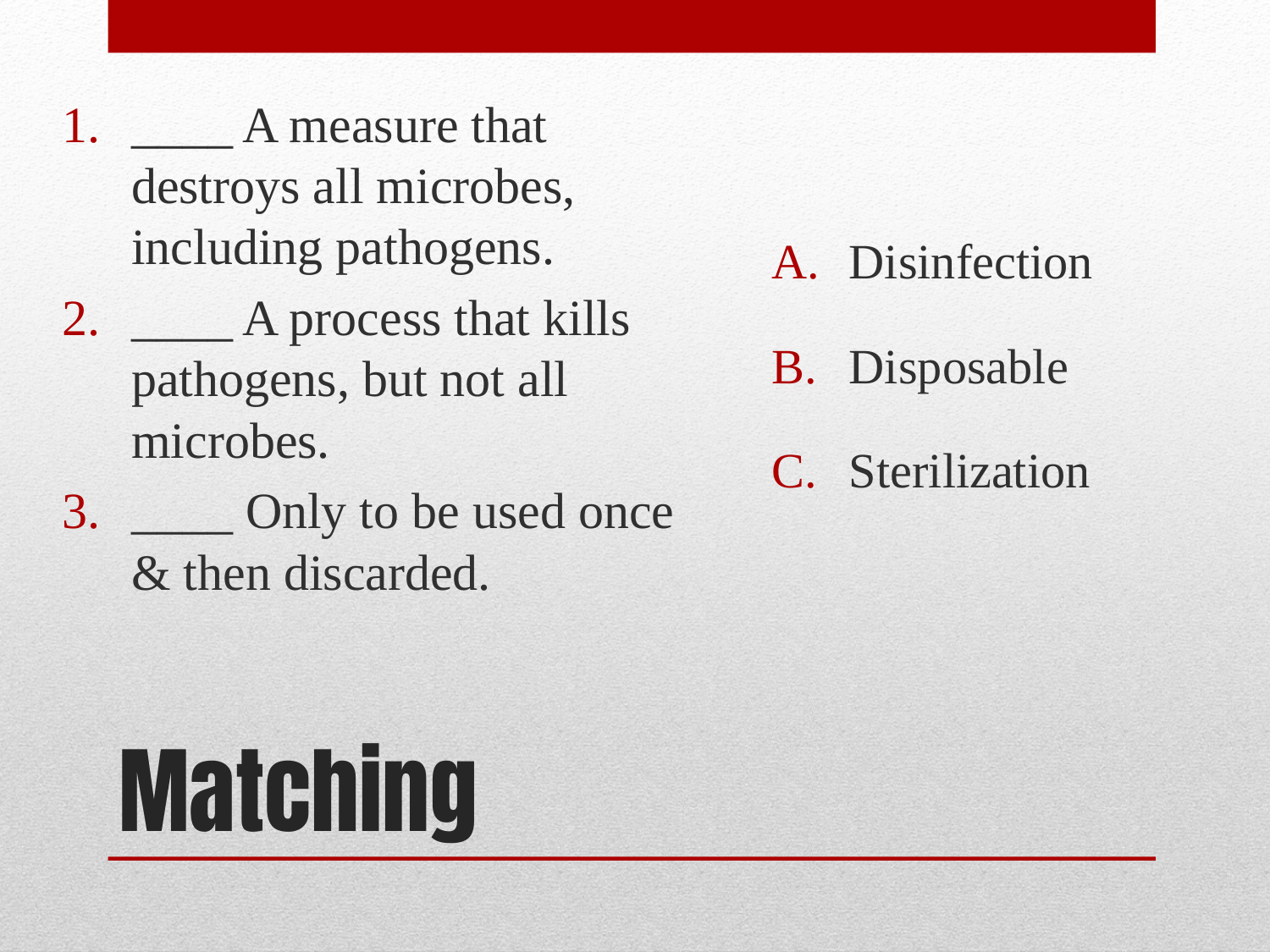

____ A measure that destroys all microbes, including pathogens.
____ A process that kills pathogens, but not all microbes.
____ Only to be used once & then discarded.
Disinfection
Disposable
Sterilization
# Matching